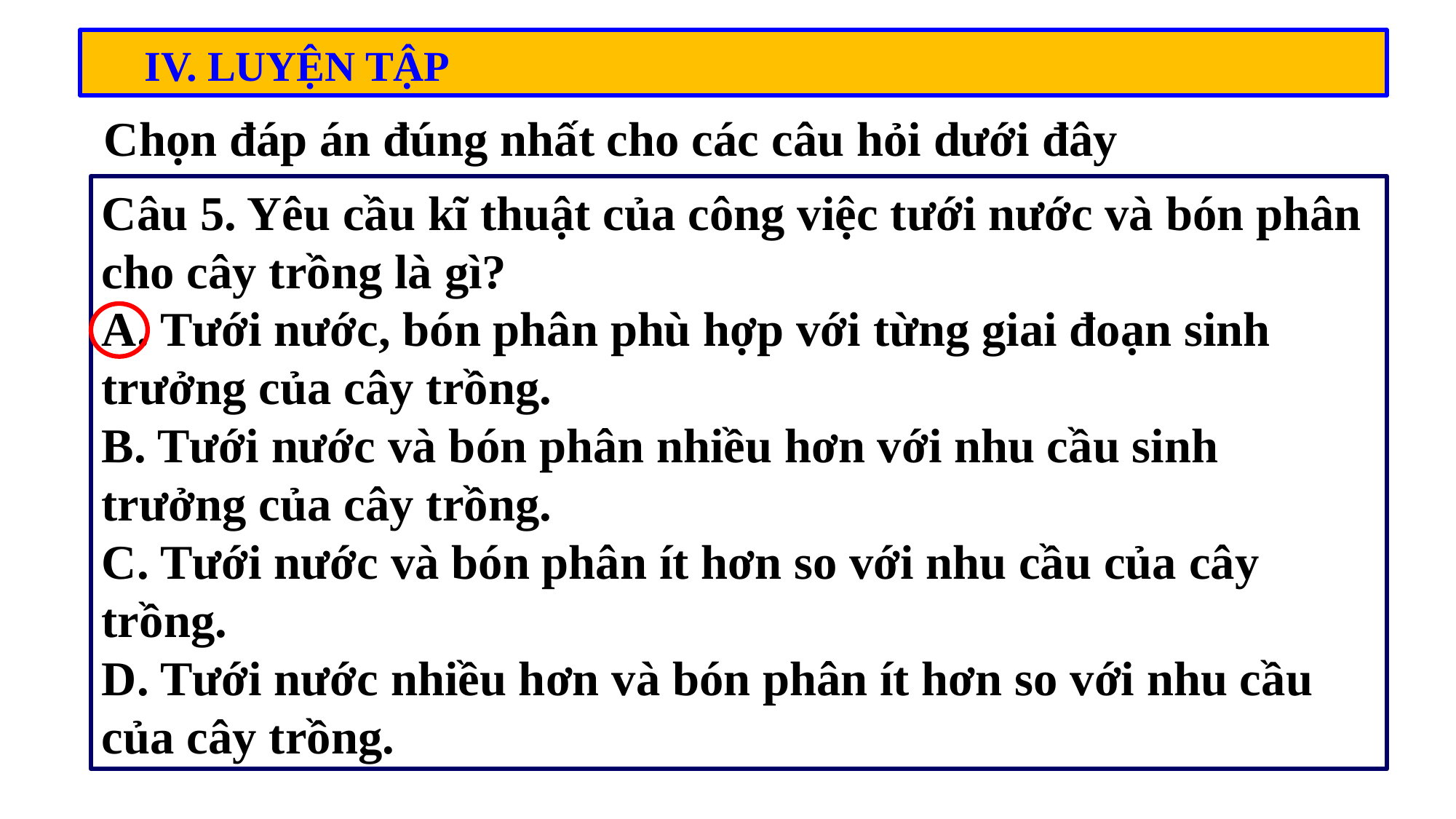

IV. LUYỆN TẬP
Chọn đáp án đúng nhất cho các câu hỏi dưới đây
Câu 5. Yêu cầu kĩ thuật của công việc tưới nước và bón phân cho cây trồng là gì?
A. Tưới nước, bón phân phù hợp với từng giai đoạn sinh trưởng của cây trồng.
B. Tưới nước và bón phân nhiều hơn với nhu cầu sinh trưởng của cây trồng.
C. Tưới nước và bón phân ít hơn so với nhu cầu của cây trồng.
D. Tưới nước nhiều hơn và bón phân ít hơn so với nhu cầu của cây trồng.